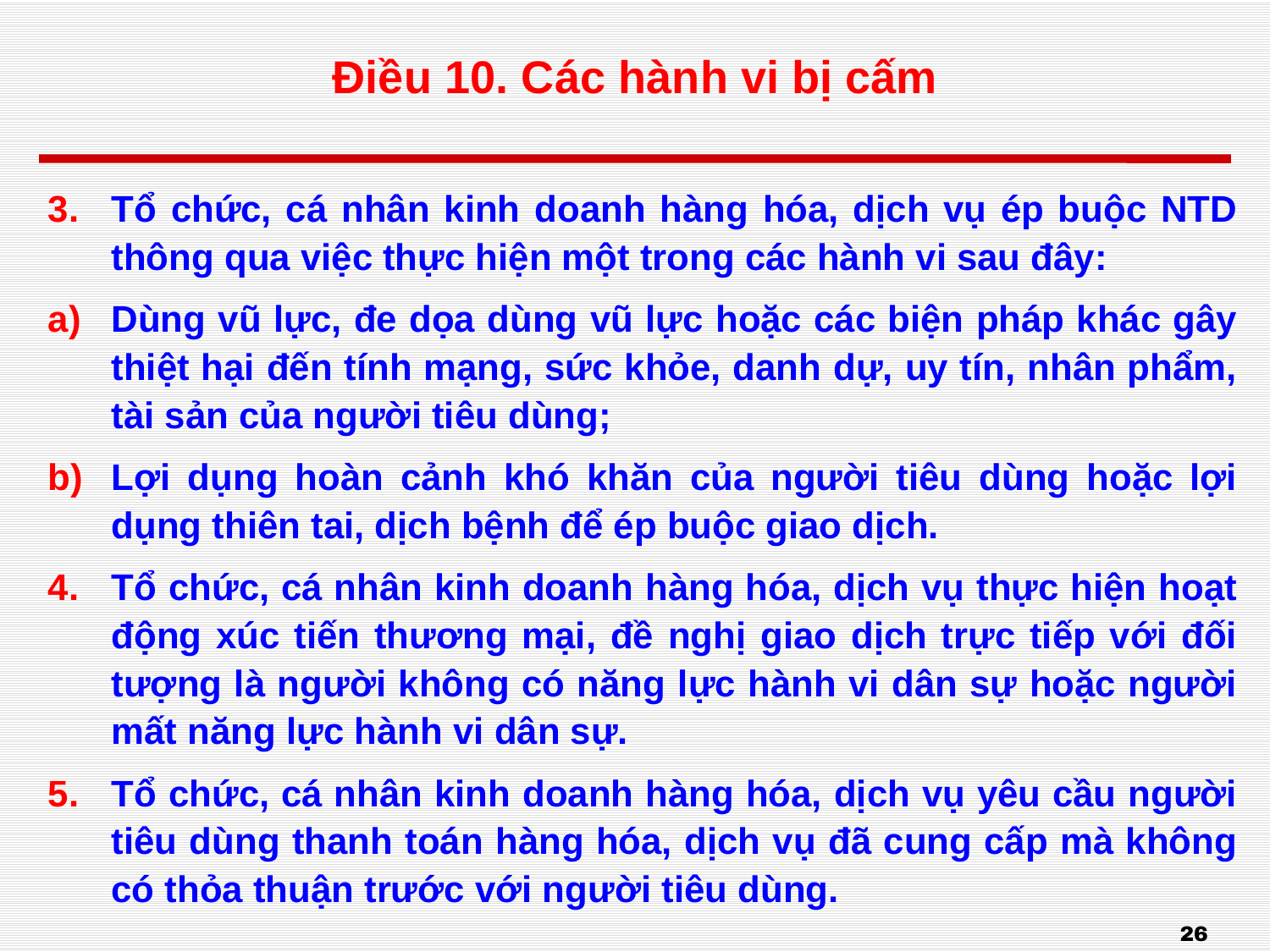

# Điều 10. Các hành vi bị cấm
Tổ chức, cá nhân kinh doanh hàng hóa, dịch vụ ép buộc NTD thông qua việc thực hiện một trong các hành vi sau đây:
Dùng vũ lực, đe dọa dùng vũ lực hoặc các biện pháp khác gây thiệt hại đến tính mạng, sức khỏe, danh dự, uy tín, nhân phẩm, tài sản của người tiêu dùng;
Lợi dụng hoàn cảnh khó khăn của người tiêu dùng hoặc lợi dụng thiên tai, dịch bệnh để ép buộc giao dịch.
Tổ chức, cá nhân kinh doanh hàng hóa, dịch vụ thực hiện hoạt động xúc tiến thương mại, đề nghị giao dịch trực tiếp với đối tượng là người không có năng lực hành vi dân sự hoặc người mất năng lực hành vi dân sự.
Tổ chức, cá nhân kinh doanh hàng hóa, dịch vụ yêu cầu người tiêu dùng thanh toán hàng hóa, dịch vụ đã cung cấp mà không có thỏa thuận trước với người tiêu dùng.